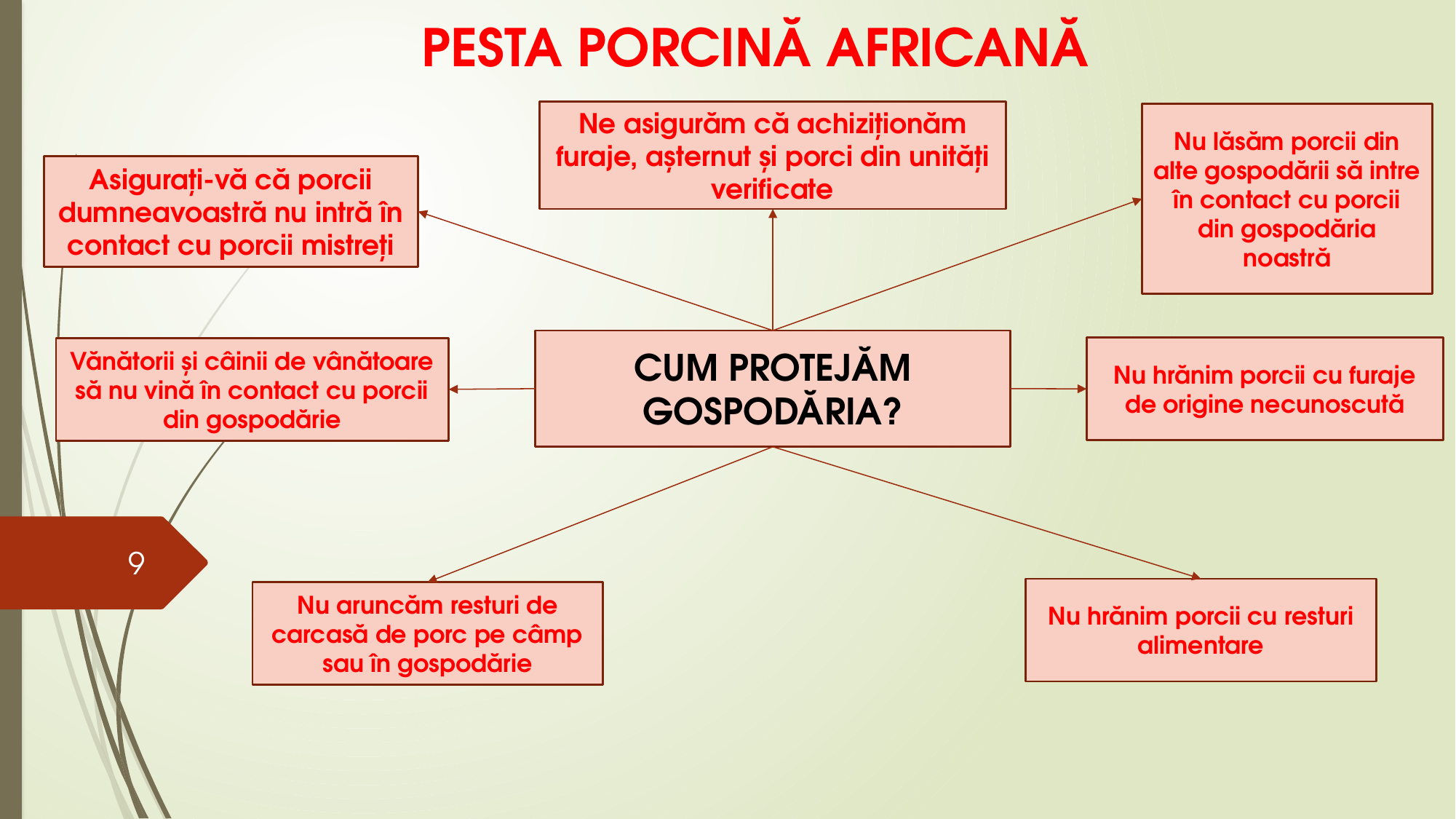

# PESTA PORCINĂ AFRICANĂ
Ne asigurăm că achiziționăm furaje, așternut și porci din unități verificate
Nu lăsăm porcii din alte gospodării să intre în contact cu porcii din gospodăria noastră
Asigurați-vă că porcii dumneavoastră nu intră în contact cu porcii mistreți
CUM PROTEJĂM GOSPODĂRIA?
Nu hrănim porcii cu furaje de origine necunoscută
Vănătorii și câinii de vânătoare să nu vină în contact cu porcii din gospodărie
9
Nu hrănim porcii cu resturi alimentare
Nu aruncăm resturi de carcasă de porc pe câmp sau în gospodărie